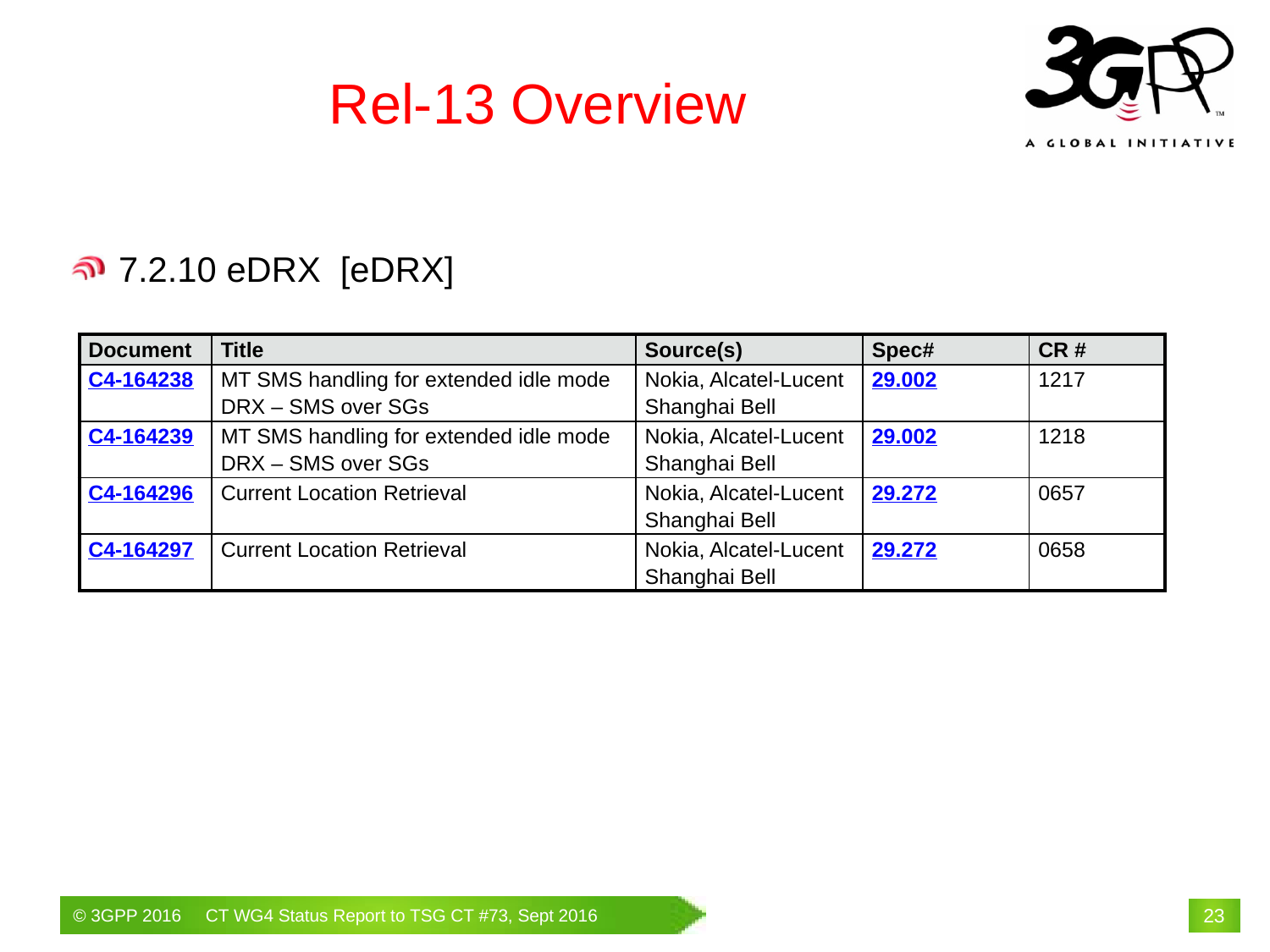

# Rel-13 Overview
7.2.10 eDRX  [eDRX]

| Document | Title | Source(s) | Spec# | CR # |
| --- | --- | --- | --- | --- |
| C4-164238 | MT SMS handling for extended idle mode DRX – SMS over SGs | Nokia, Alcatel-Lucent Shanghai Bell | 29.002 | 1217 |
| C4-164239 | MT SMS handling for extended idle mode DRX – SMS over SGs | Nokia, Alcatel-Lucent Shanghai Bell | 29.002 | 1218 |
| C4-164296 | Current Location Retrieval | Nokia, Alcatel-Lucent Shanghai Bell | 29.272 | 0657 |
| C4-164297 | Current Location Retrieval | Nokia, Alcatel-Lucent Shanghai Bell | 29.272 | 0658 |